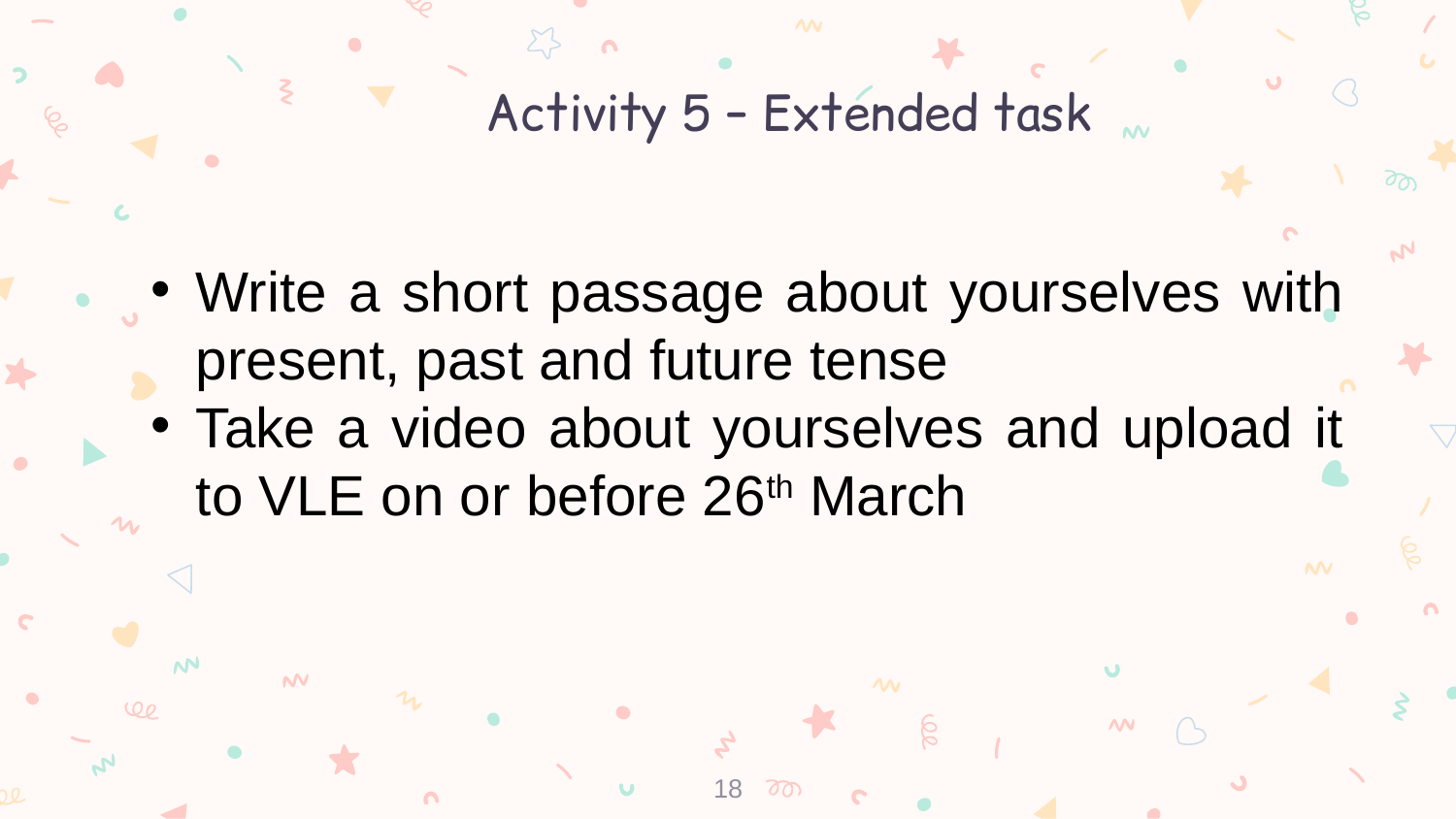

Activity 5 – Extended task
Write a short passage about yourselves with present, past and future tense
Take a video about yourselves and upload it to VLE on or before 26th March
18